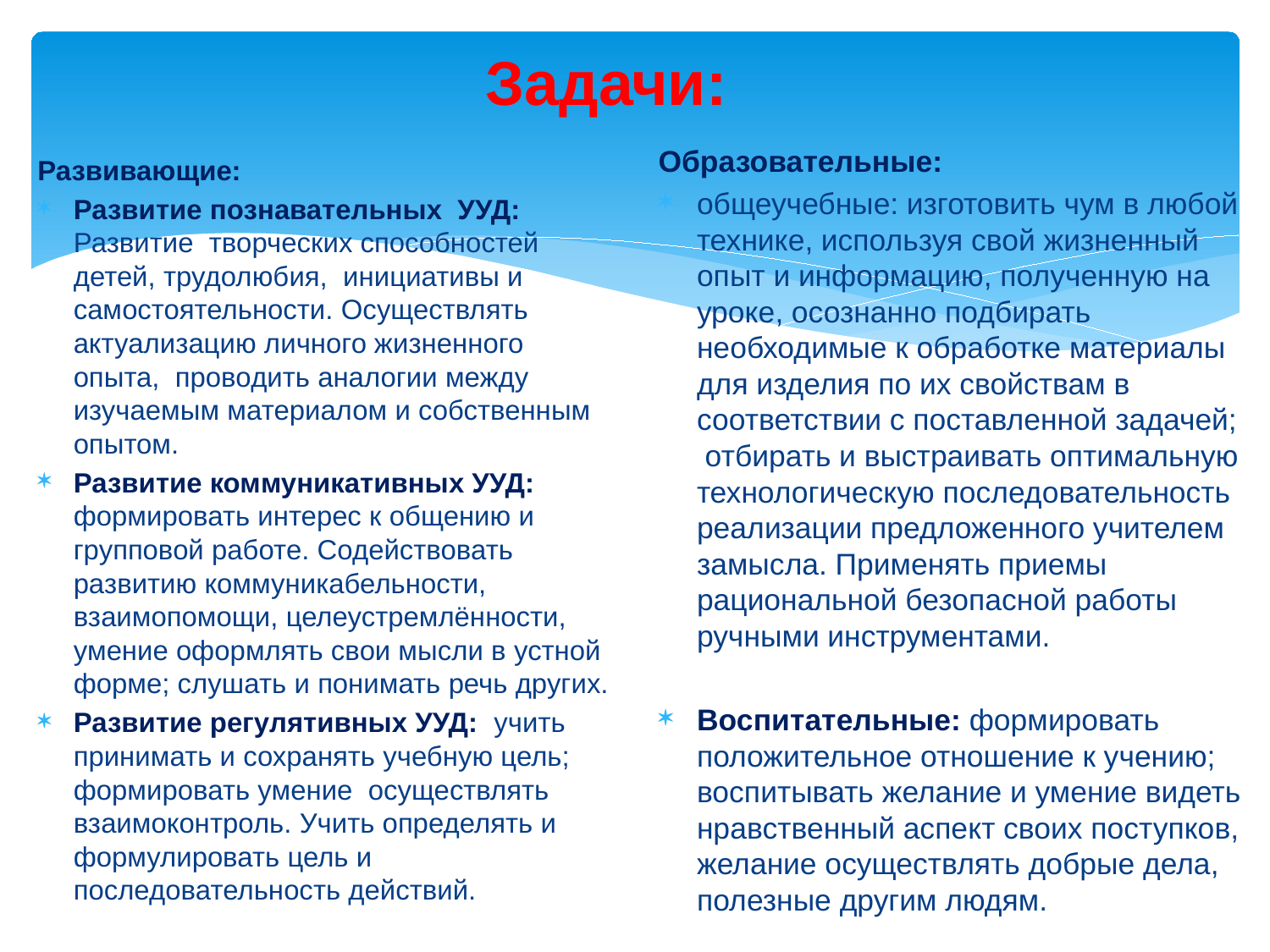

# Задачи:
Образовательные:
общеучебные: изготовить чум в любой технике, используя свой жизненный опыт и информацию, полученную на уроке, осознанно подбирать необходимые к обработке материалы для изделия по их свойствам в соответствии с поставленной задачей;  отбирать и выстраивать оптимальную технологическую последовательность реализации предложенного учителем замысла. Применять приемы рациональной безопасной работы ручными инструментами.

Воспитательные: формировать положительное отношение к учению;  воспитывать желание и умение видеть нравственный аспект своих поступков, желание осуществлять добрые дела, полезные другим людям.

Развивающие:
Развитие познавательных  УУД:  Развитие  творческих способностей детей, трудолюбия,  инициативы и самостоятельности. Осуществлять актуализацию личного жизненного опыта,  проводить аналогии между изучаемым материалом и собственным опытом.
Развитие коммуникативных УУД: формировать интерес к общению и групповой работе. Содействовать развитию коммуникабельности, взаимопомощи, целеустремлённости, умение оформлять свои мысли в устной форме; слушать и понимать речь других.
Развитие регулятивных УУД:  учить принимать и сохранять учебную цель;  формировать умение  осуществлять взаимоконтроль. Учить определять и формулировать цель и последовательность действий.